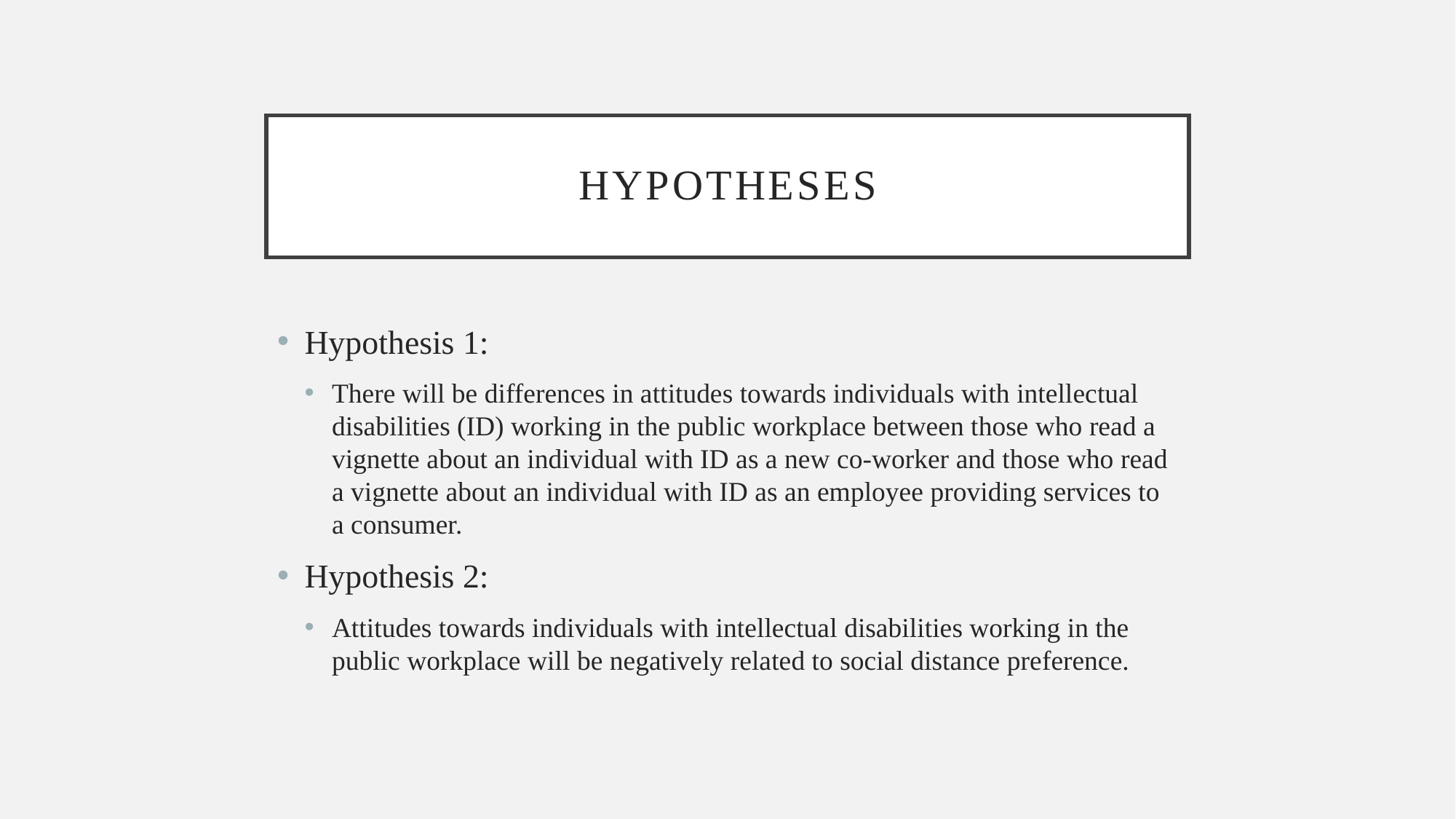

# hypotheses
Hypothesis 1:
There will be differences in attitudes towards individuals with intellectual disabilities (ID) working in the public workplace between those who read a vignette about an individual with ID as a new co-worker and those who read a vignette about an individual with ID as an employee providing services to a consumer.
Hypothesis 2:
Attitudes towards individuals with intellectual disabilities working in the public workplace will be negatively related to social distance preference.